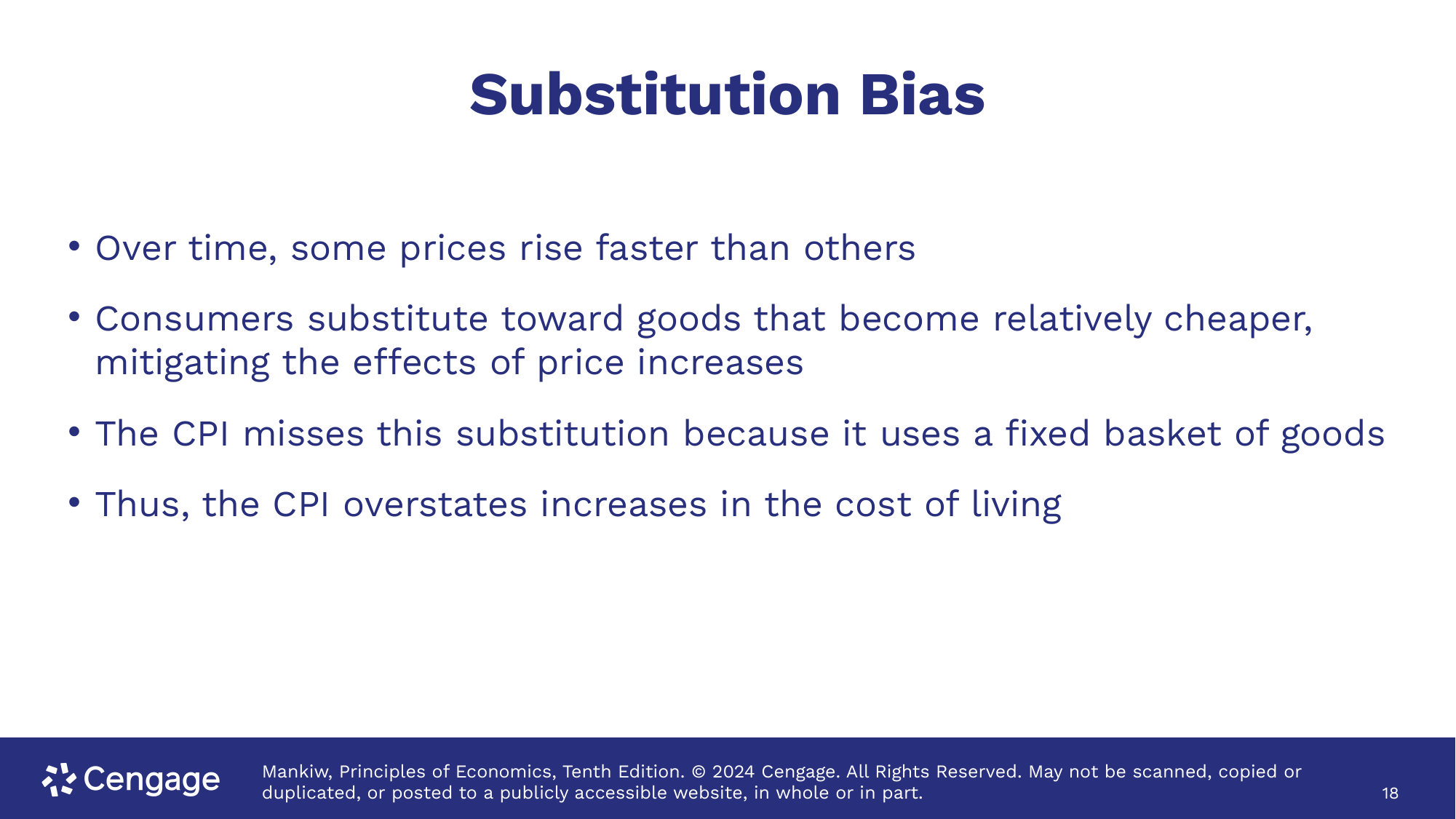

# Substitution Bias
Over time, some prices rise faster than others
Consumers substitute toward goods that become relatively cheaper, mitigating the effects of price increases
The CPI misses this substitution because it uses a fixed basket of goods
Thus, the CPI overstates increases in the cost of living